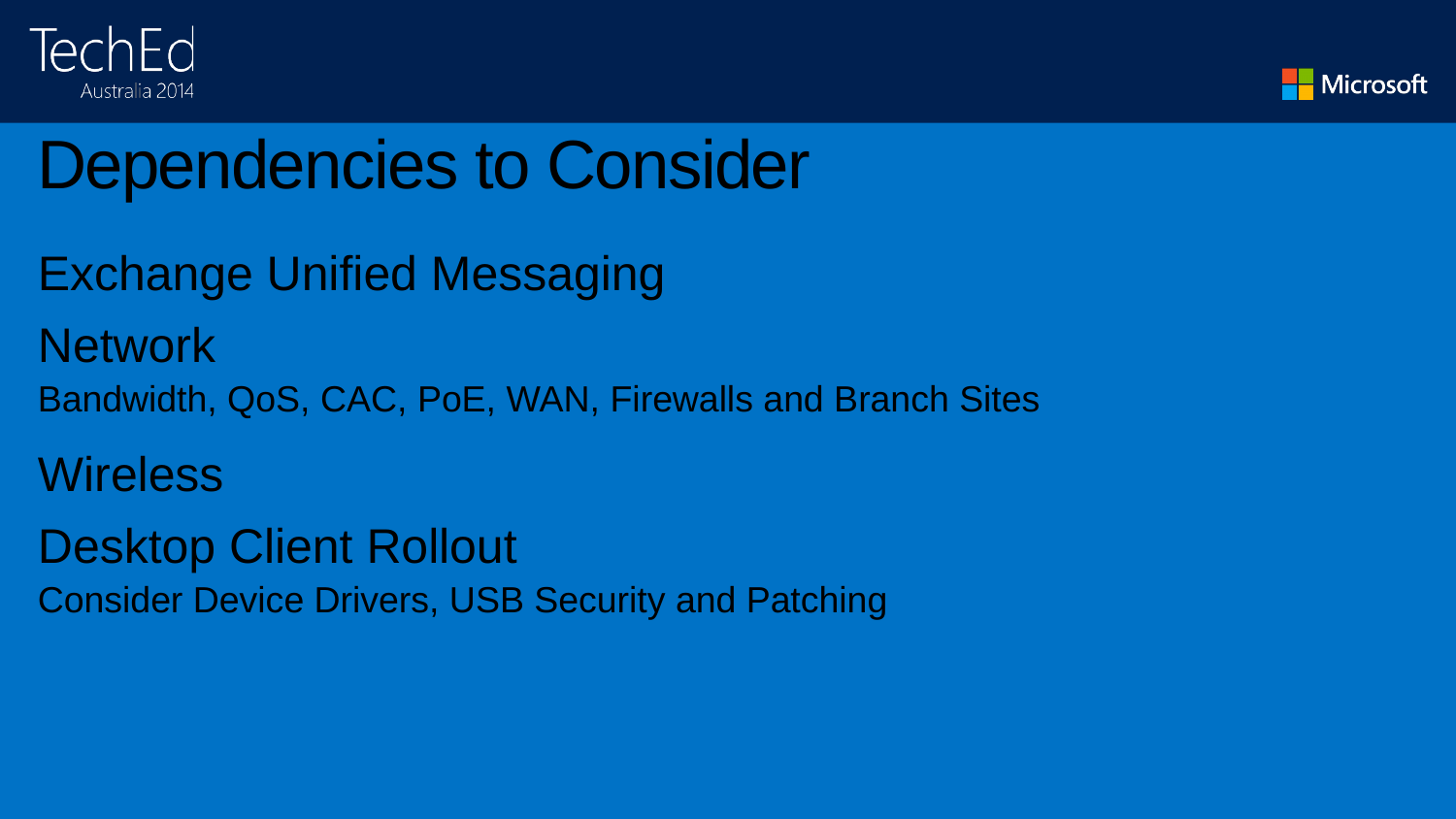

# Dependencies to Consider
Exchange Unified Messaging
Network
Bandwidth, QoS, CAC, PoE, WAN, Firewalls and Branch Sites
Wireless
Desktop Client Rollout
Consider Device Drivers, USB Security and Patching